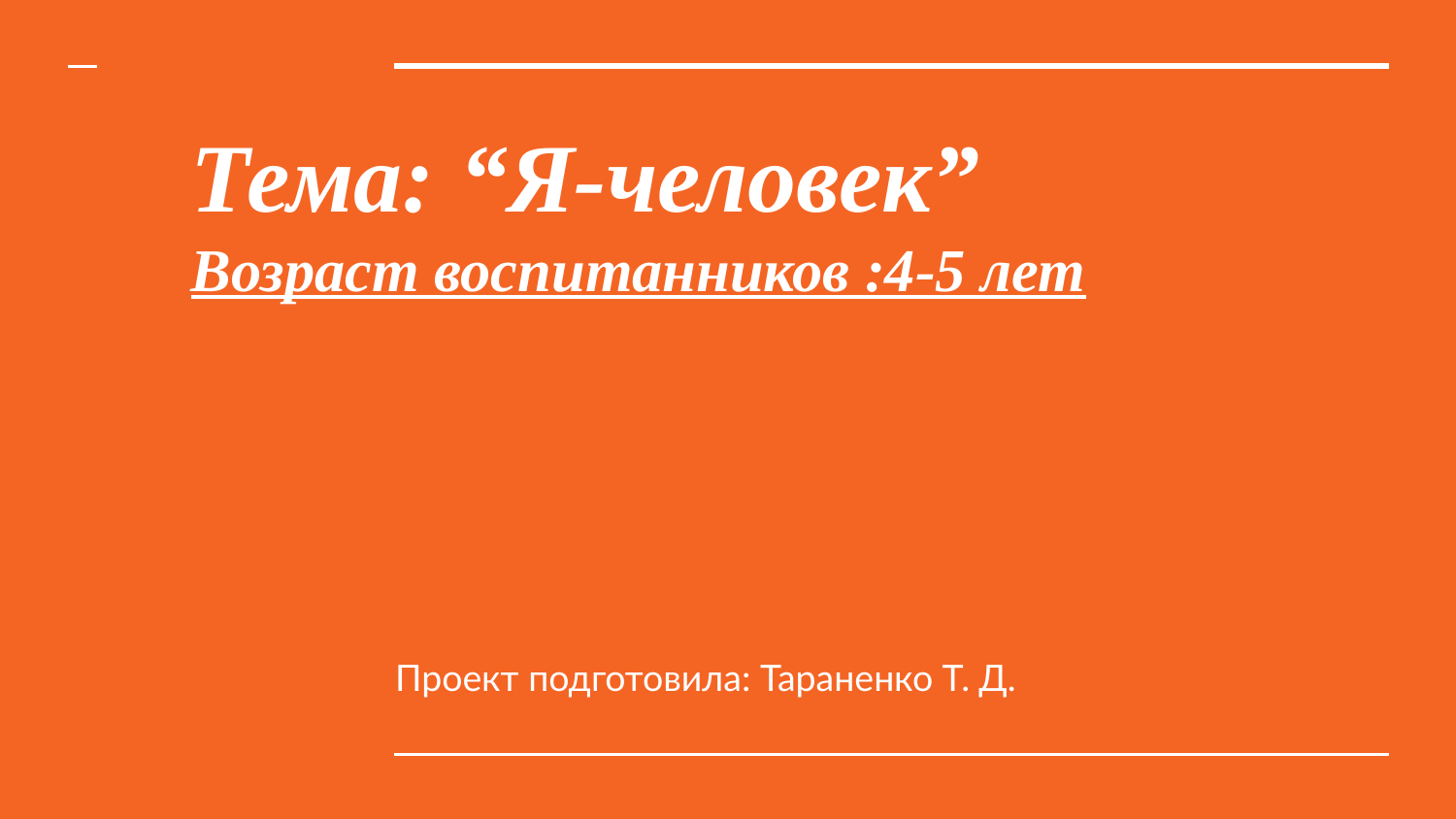

# Тема: “Я-человек”
Возраст воспитанников :4-5 лет
Проект подготовила: Тараненко Т. Д.